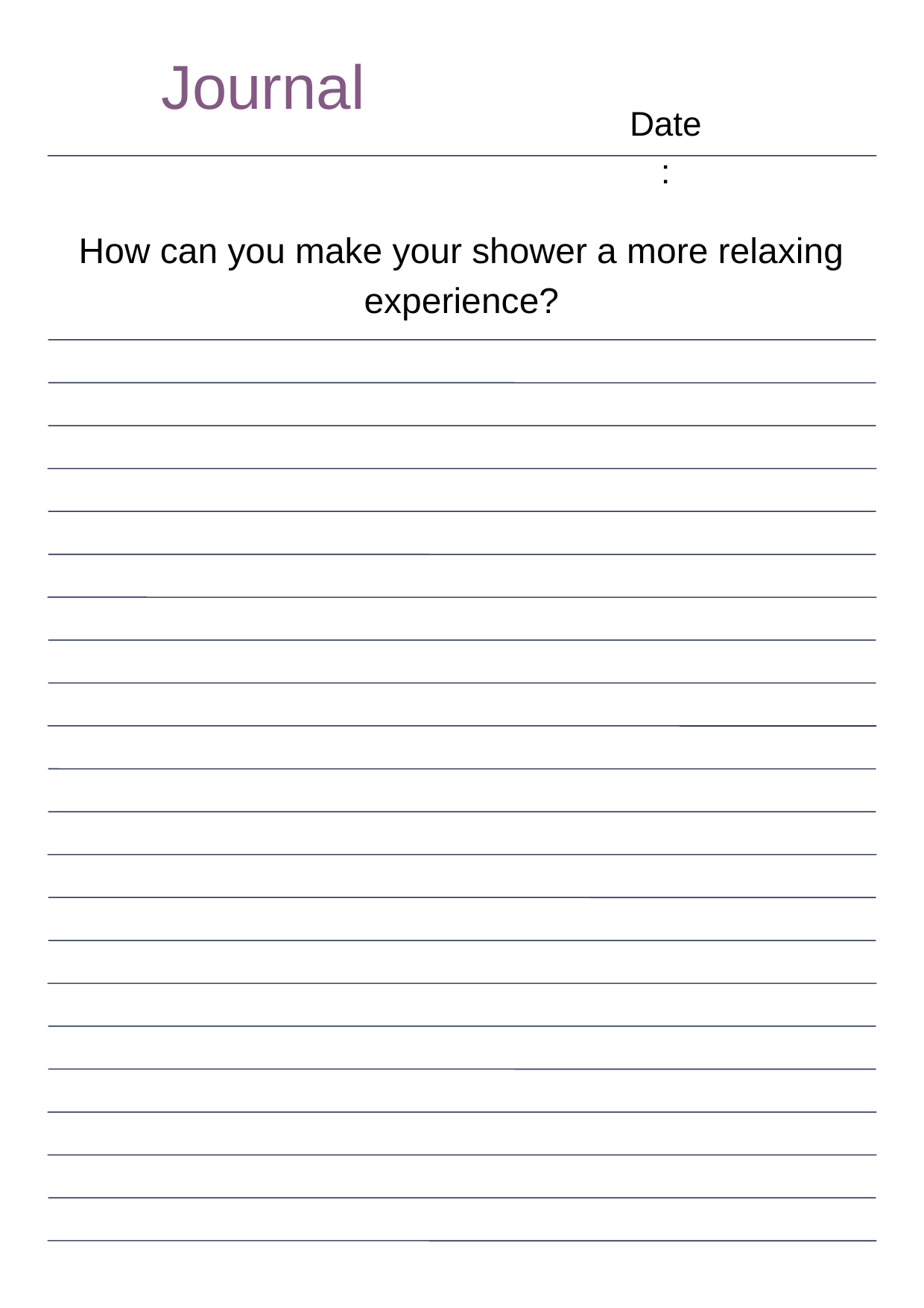

Journal
Date:

How can you make your shower a more relaxing experience?